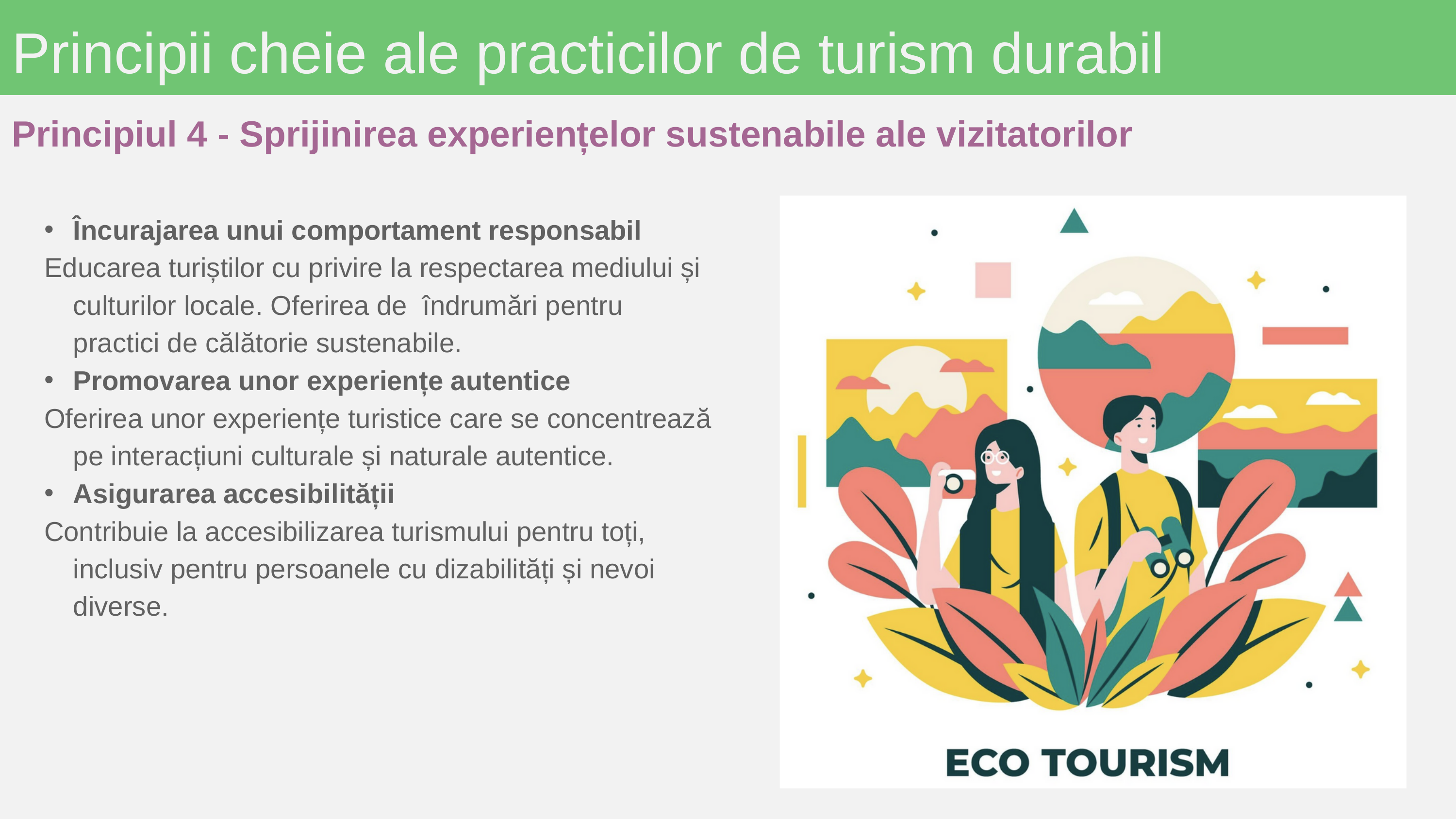

Principii cheie ale practicilor de turism durabil

Principiul 4 - Sprijinirea experiențelor sustenabile ale vizitatorilor

Încurajarea unui comportament responsabil
Educarea turiștilor cu privire la respectarea mediului și culturilor locale. Oferirea de  îndrumări pentru practici de călătorie sustenabile.
Promovarea unor experiențe autentice
Oferirea unor experiențe turistice care se concentrează pe interacțiuni culturale și naturale autentice.
Asigurarea accesibilității
Contribuie la accesibilizarea turismului pentru toți, inclusiv pentru persoanele cu dizabilități și nevoi diverse.